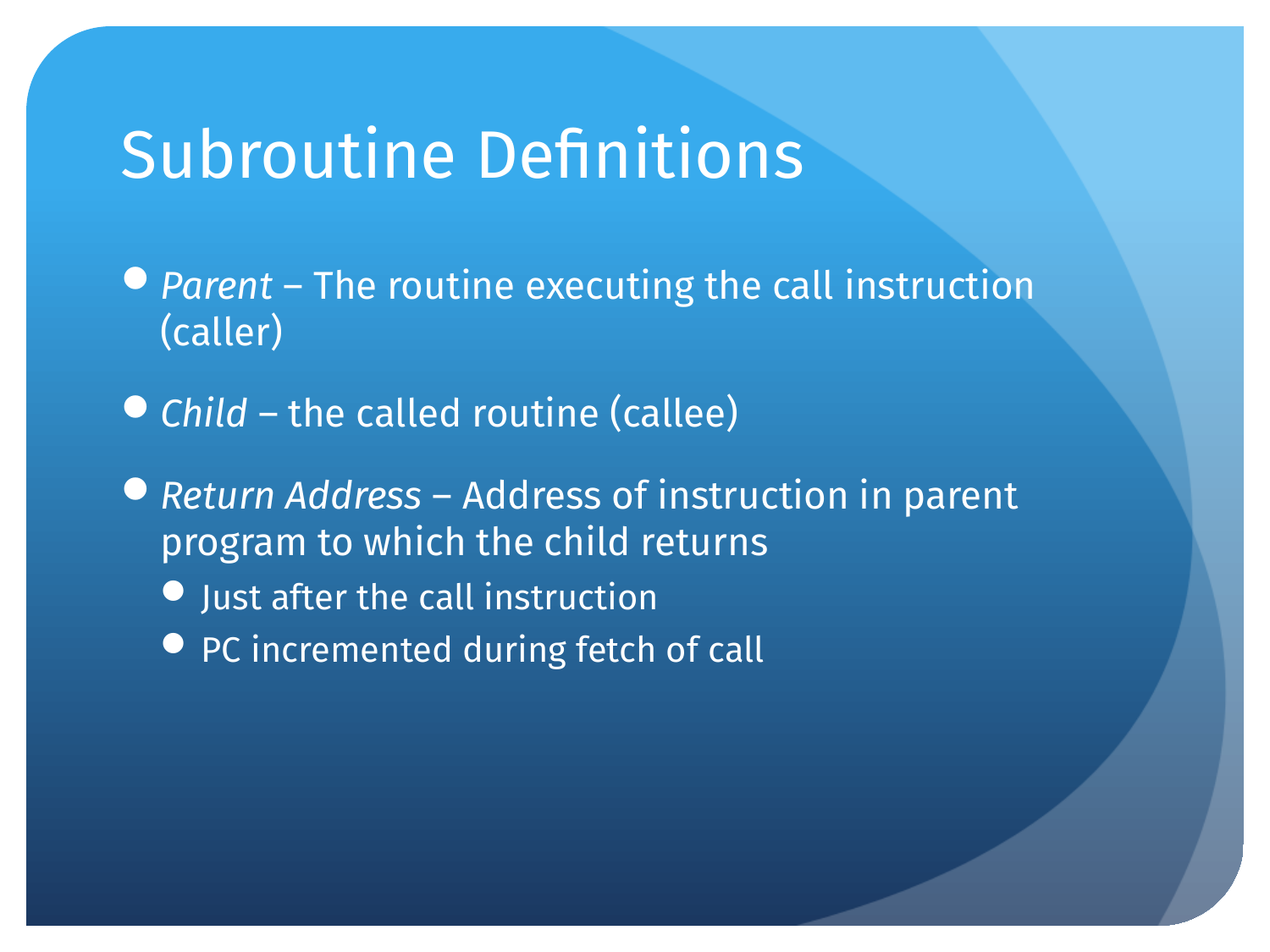

# Subroutine Definitions
Parent – The routine executing the call instruction (caller)
Child – the called routine (callee)
Return Address – Address of instruction in parent program to which the child returns
Just after the call instruction
PC incremented during fetch of call